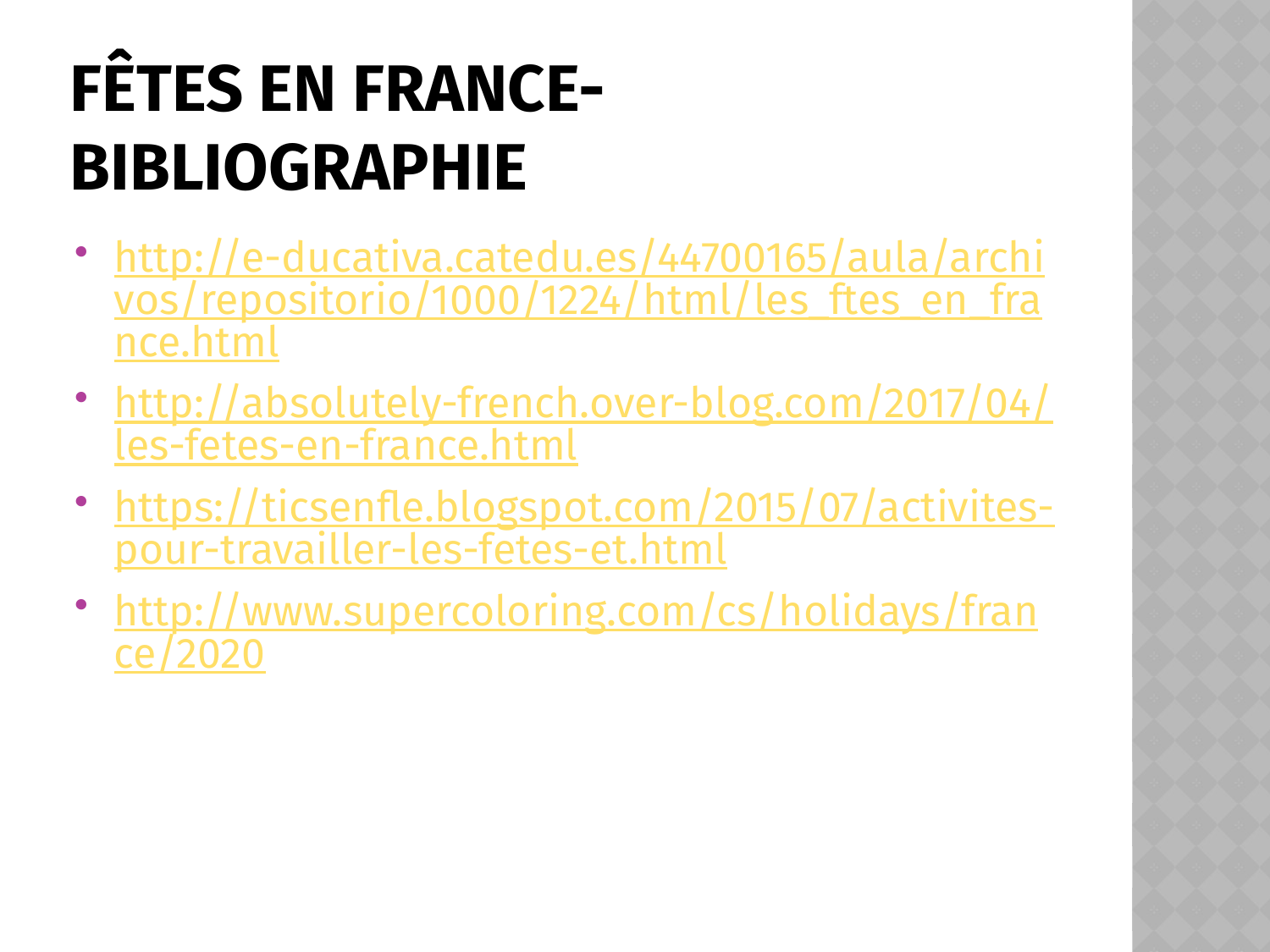

# FÊTES EN FRANCE- bibliographie
http://e-ducativa.catedu.es/44700165/aula/archivos/repositorio/1000/1224/html/les_ftes_en_france.html
http://absolutely-french.over-blog.com/2017/04/les-fetes-en-france.html
https://ticsenfle.blogspot.com/2015/07/activites-pour-travailler-les-fetes-et.html
http://www.supercoloring.com/cs/holidays/france/2020